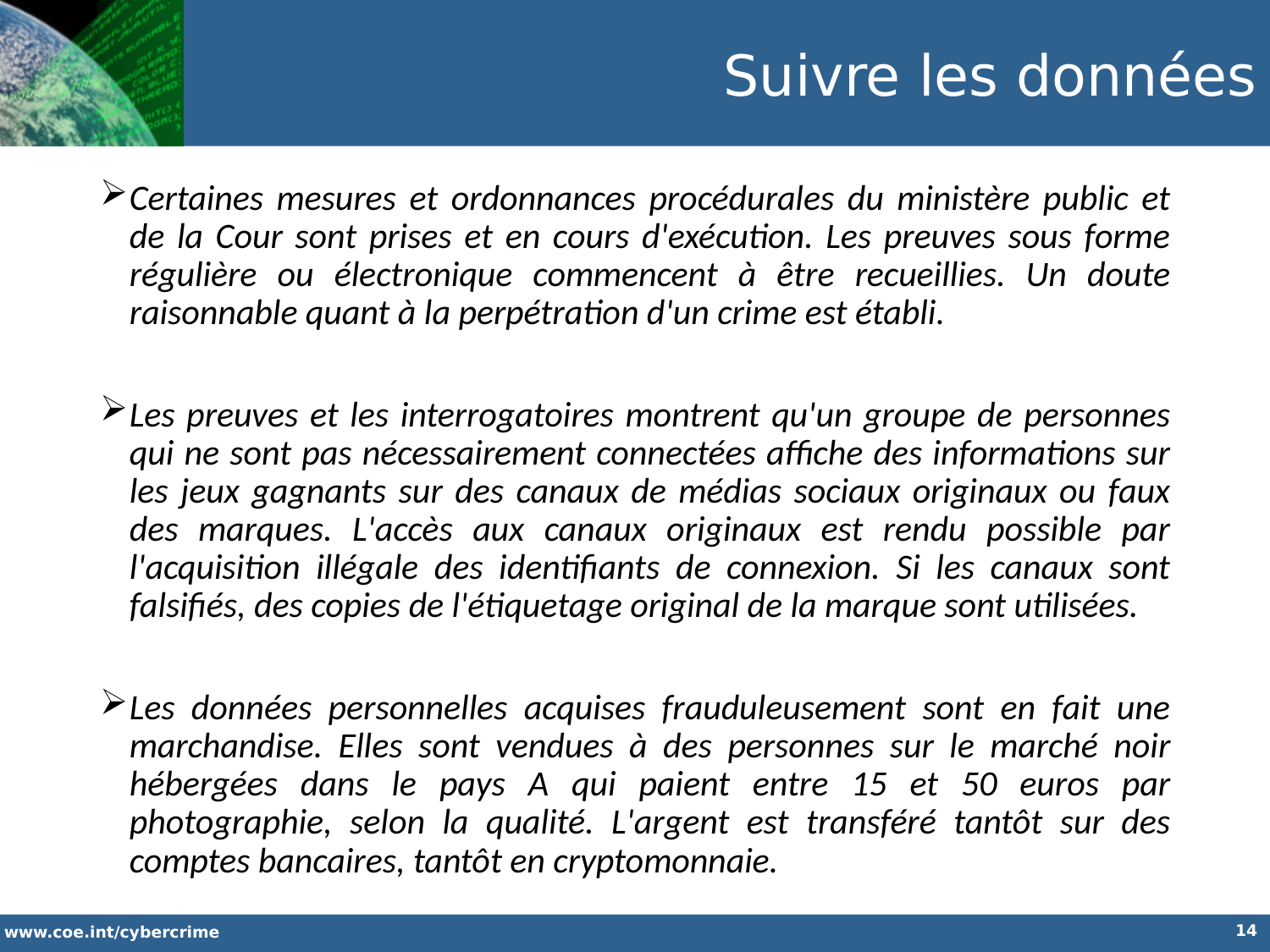

Suivre les données
Certaines mesures et ordonnances procédurales du ministère public et de la Cour sont prises et en cours d'exécution. Les preuves sous forme régulière ou électronique commencent à être recueillies. Un doute raisonnable quant à la perpétration d'un crime est établi.

Les preuves et les interrogatoires montrent qu'un groupe de personnes qui ne sont pas nécessairement connectées affiche des informations sur les jeux gagnants sur des canaux de médias sociaux originaux ou faux des marques. L'accès aux canaux originaux est rendu possible par l'acquisition illégale des identifiants de connexion. Si les canaux sont falsifiés, des copies de l'étiquetage original de la marque sont utilisées.

Les données personnelles acquises frauduleusement sont en fait une marchandise. Elles sont vendues à des personnes sur le marché noir hébergées dans le pays A qui paient entre 15 et 50 euros par photographie, selon la qualité. L'argent est transféré tantôt sur des comptes bancaires, tantôt en cryptomonnaie.
14